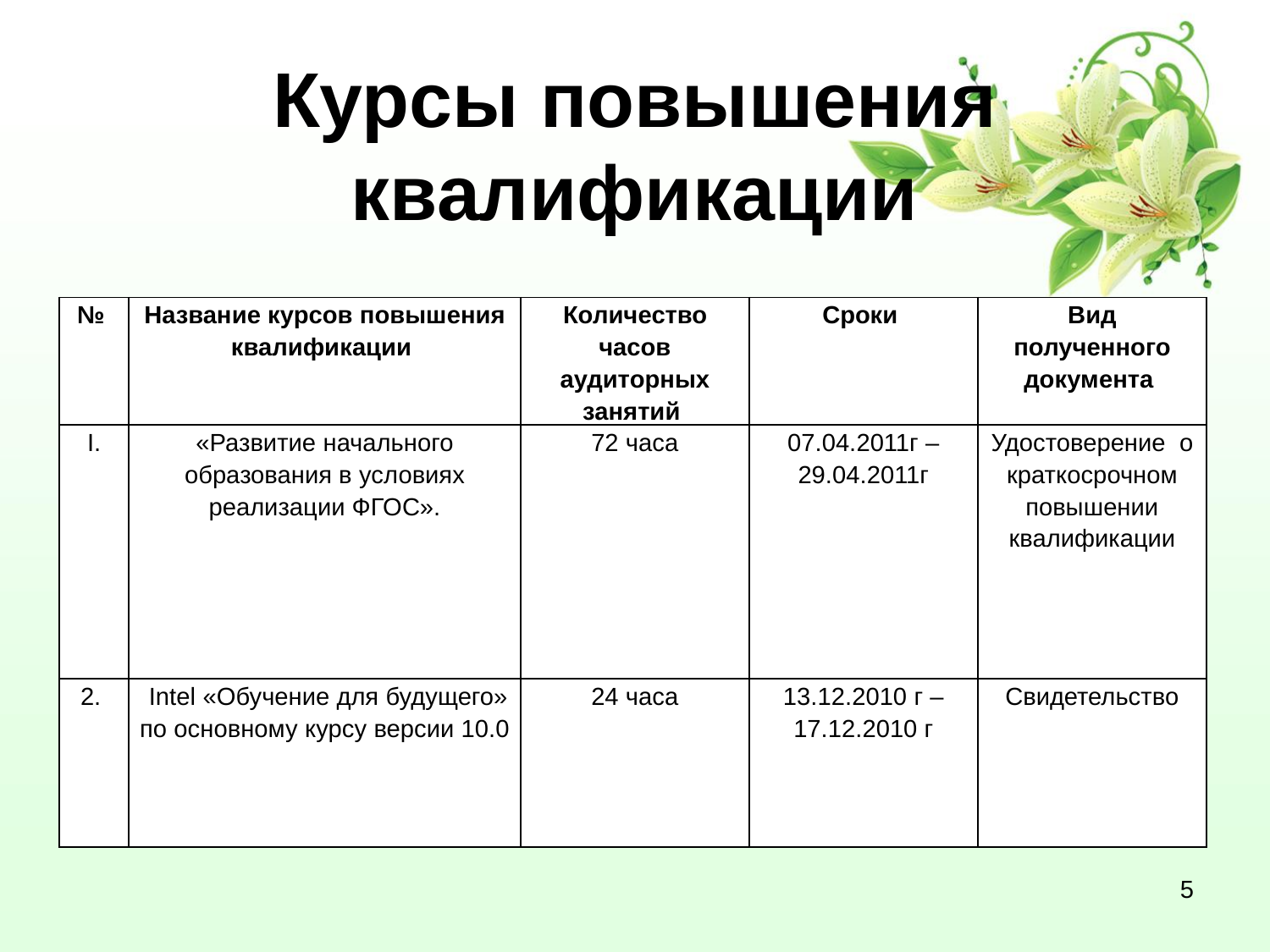

# Курсы повышения квалификации
| № | Название курсов повышения квалификации | Количество часов аудиторных занятий | Сроки | Вид полученного документа |
| --- | --- | --- | --- | --- |
| I. | «Развитие начального образования в условиях реализации ФГОС». | 72 часа | 07.04.2011г – 29.04.2011г | Удостоверение о краткосрочном повышении квалификации |
| 2. | Intel «Обучение для будущего» по основному курсу версии 10.0 | 24 часа | 13.12.2010 г – 17.12.2010 г | Свидетельство |
5